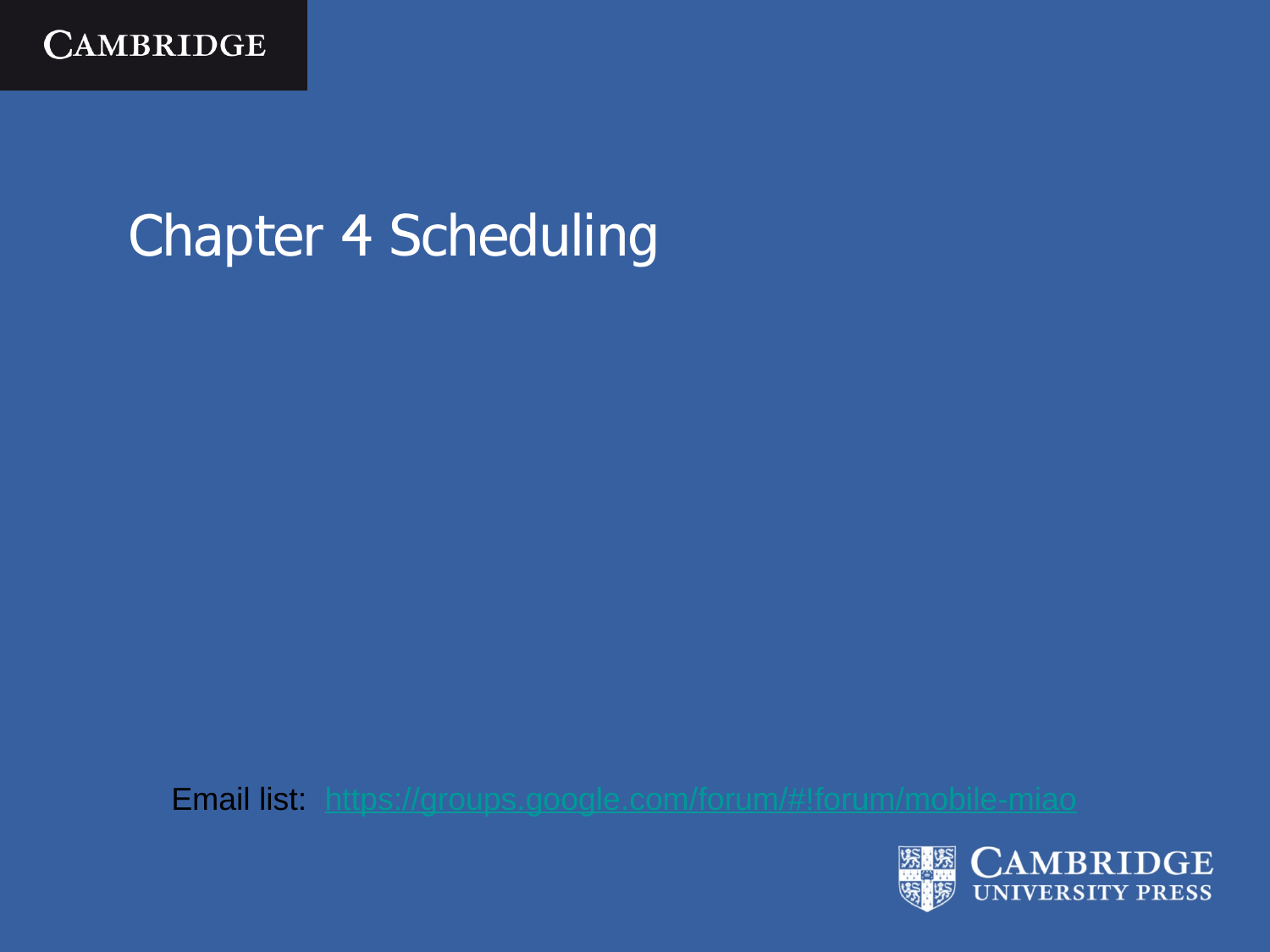

# Chapter 4 Scheduling

Email list:  https://groups.google.com/forum/#!forum/mobile-miao